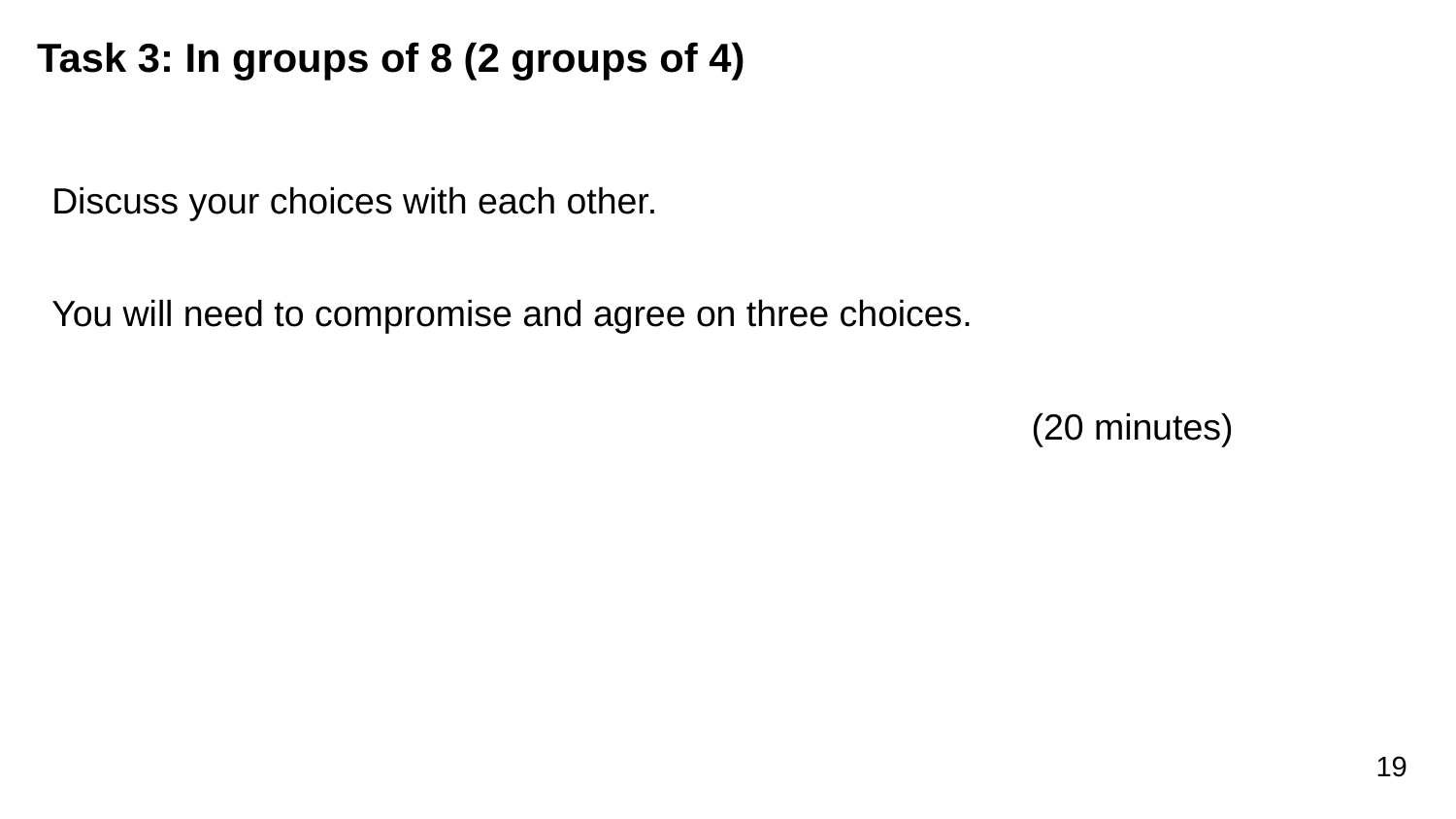

# Task 3: In groups of 8 (2 groups of 4)
Discuss your choices with each other.

You will need to compromise and agree on three choices.

(20 minutes)

19